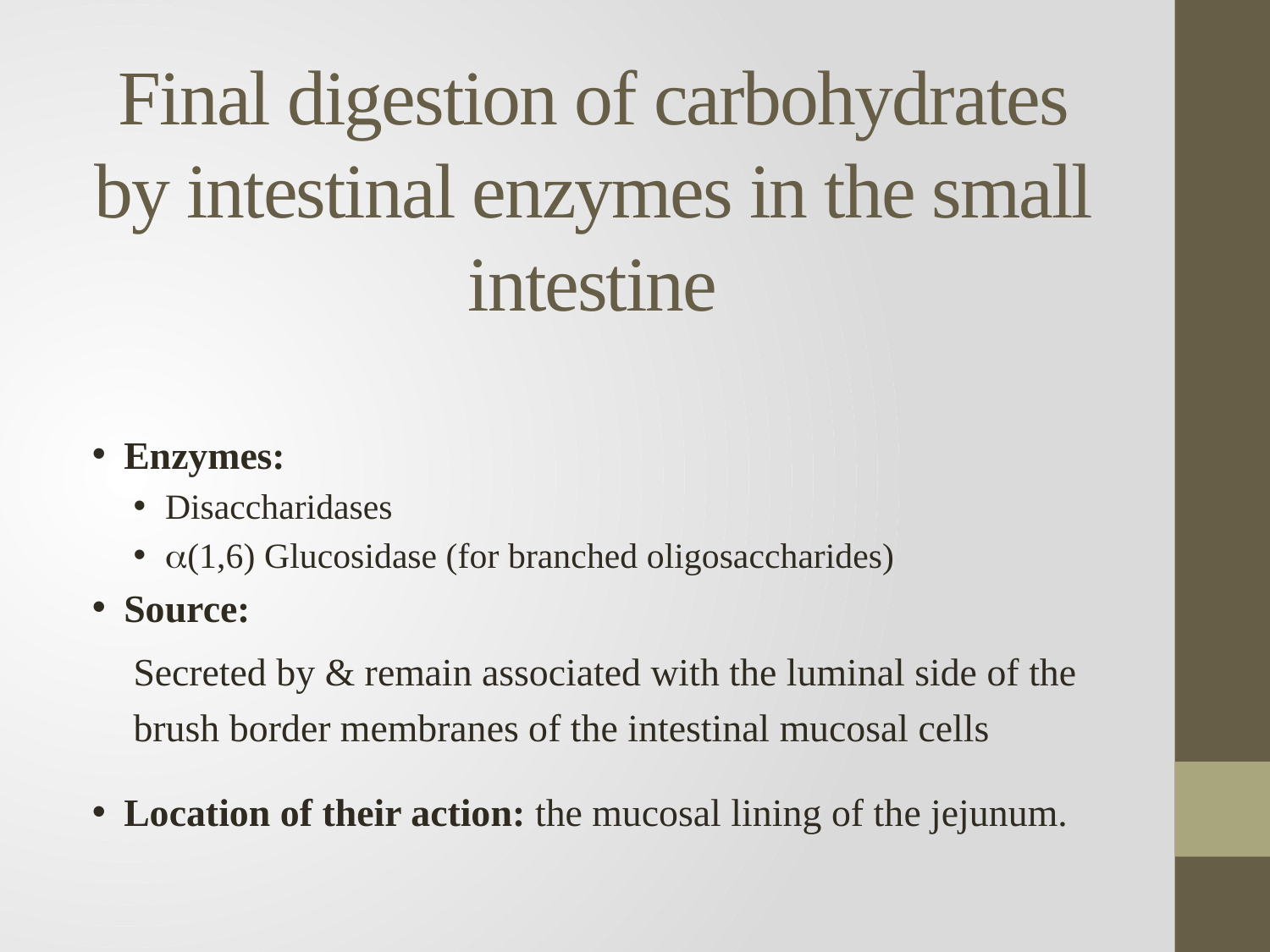

# Final digestion of carbohydrates by intestinal enzymes in the small intestine
Enzymes:
Disaccharidases
α(1,6) Glucosidase (for branched oligosaccharides)
Source:
Secreted by & remain associated with the luminal side of the brush border membranes of the intestinal mucosal cells

Location of their action: the mucosal lining of the jejunum.